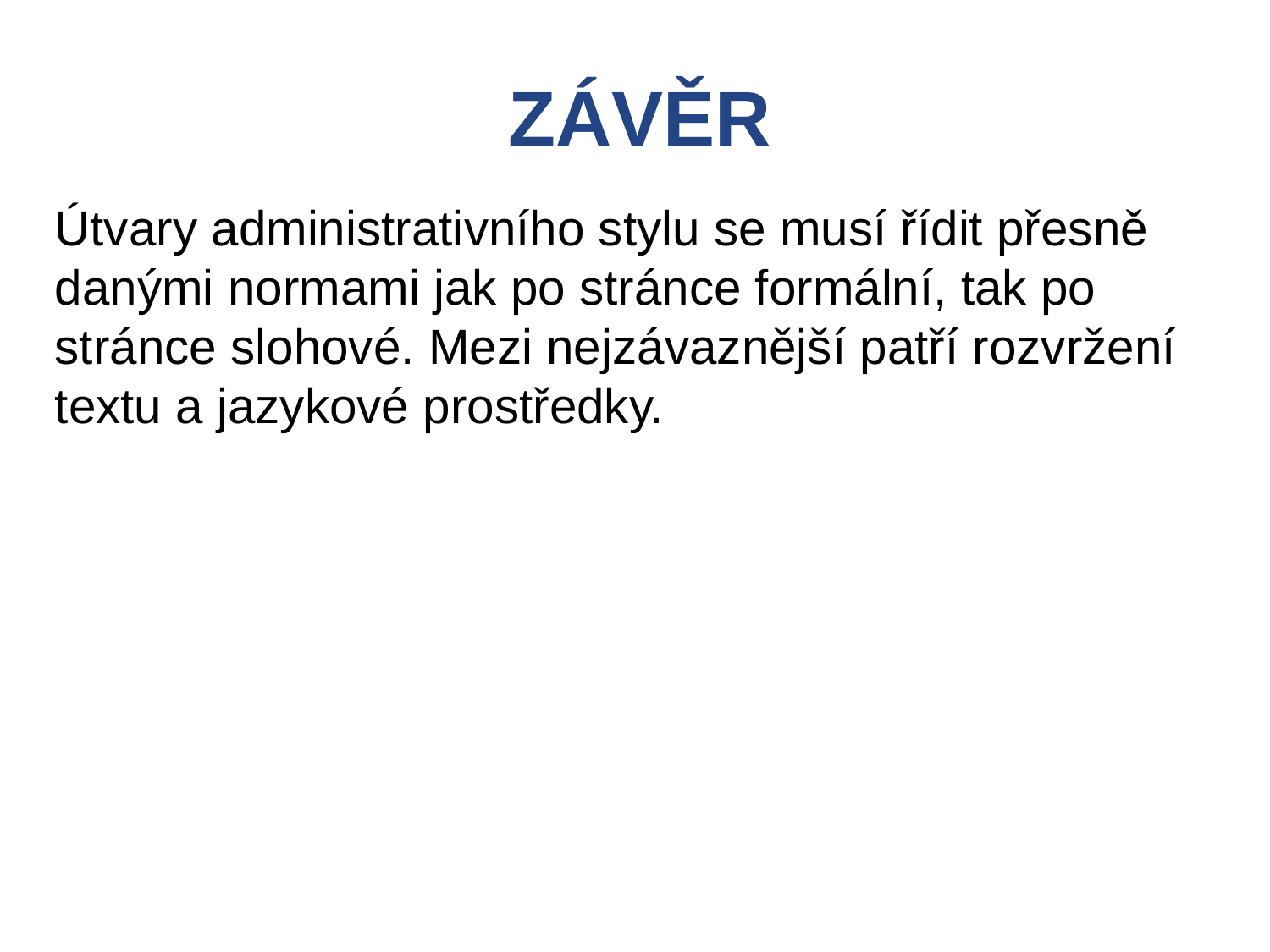

ZÁVĚR
Útvary administrativního stylu se musí řídit přesně danými normami jak po stránce formální, tak po stránce slohové. Mezi nejzávaznější patří rozvržení textu a jazykové prostředky.